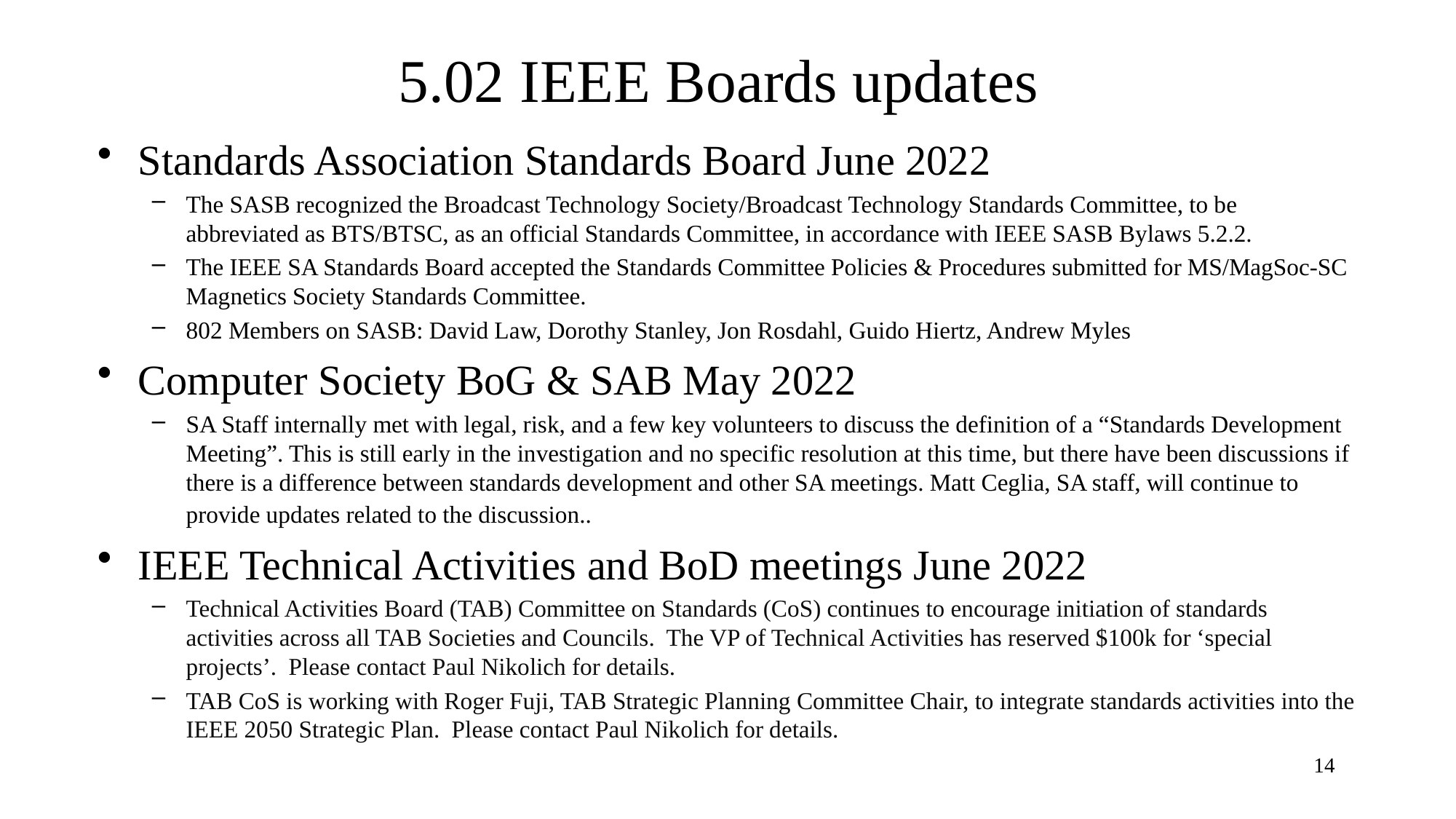

5.02 IEEE Boards updates
Standards Association Standards Board June 2022
The SASB recognized the Broadcast Technology Society/Broadcast Technology Standards Committee, to be abbreviated as BTS/BTSC, as an official Standards Committee, in accordance with IEEE SASB Bylaws 5.2.2.
The IEEE SA Standards Board accepted the Standards Committee Policies & Procedures submitted for MS/MagSoc-SC Magnetics Society Standards Committee.
802 Members on SASB: David Law, Dorothy Stanley, Jon Rosdahl, Guido Hiertz, Andrew Myles
Computer Society BoG & SAB May 2022
SA Staff internally met with legal, risk, and a few key volunteers to discuss the definition of a “Standards Development Meeting”. This is still early in the investigation and no specific resolution at this time, but there have been discussions if there is a difference between standards development and other SA meetings. Matt Ceglia, SA staff, will continue to provide updates related to the discussion..
IEEE Technical Activities and BoD meetings June 2022
Technical Activities Board (TAB) Committee on Standards (CoS) continues to encourage initiation of standards activities across all TAB Societies and Councils.  The VP of Technical Activities has reserved $100k for ‘special projects’.  Please contact Paul Nikolich for details.
TAB CoS is working with Roger Fuji, TAB Strategic Planning Committee Chair, to integrate standards activities into the IEEE 2050 Strategic Plan.  Please contact Paul Nikolich for details.

14